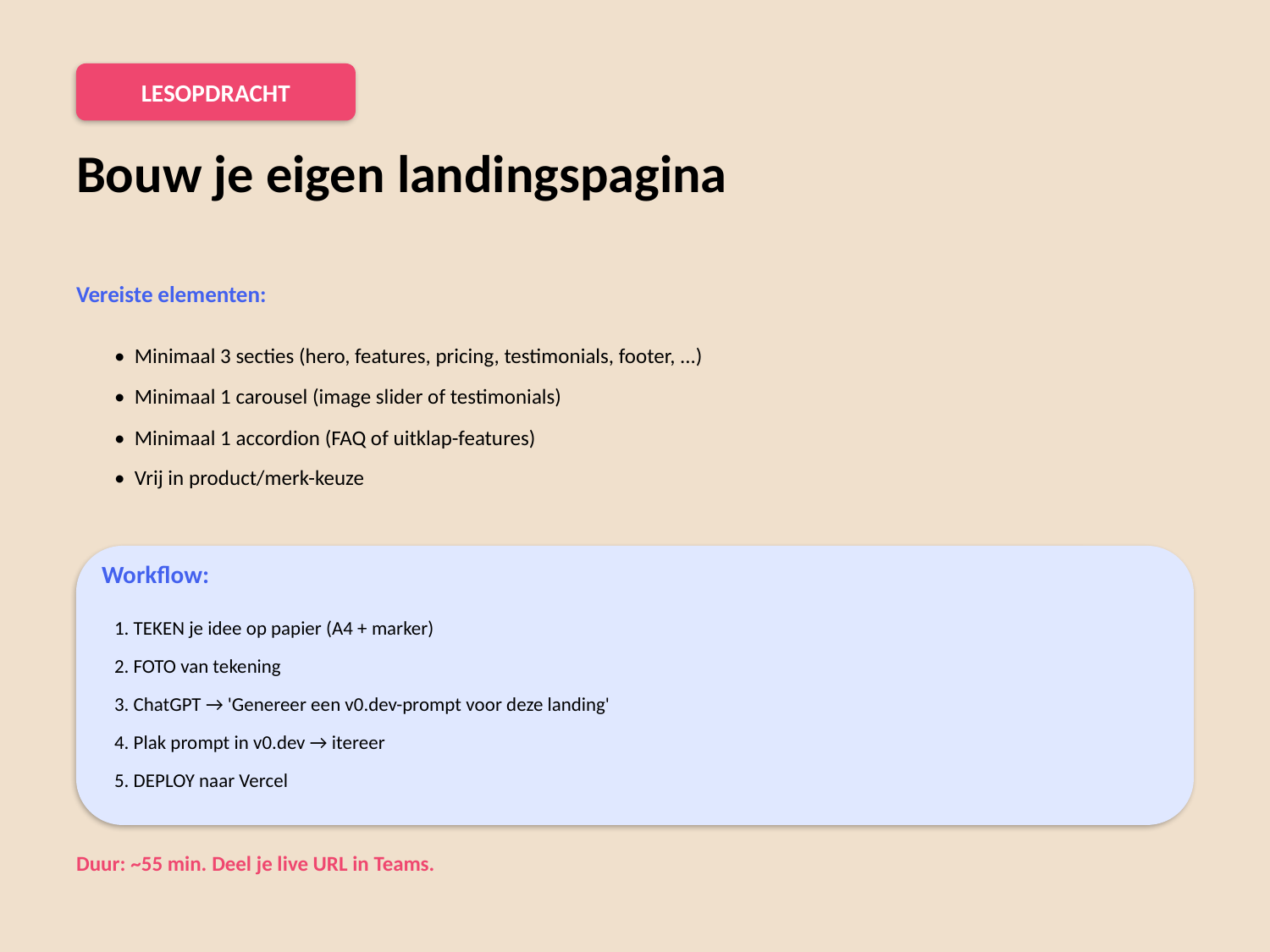

LESOPDRACHT
Bouw je eigen landingspagina
Vereiste elementen:
•  Minimaal 3 secties (hero, features, pricing, testimonials, footer, ...)
•  Minimaal 1 carousel (image slider of testimonials)
•  Minimaal 1 accordion (FAQ of uitklap-features)
•  Vrij in product/merk-keuze

Workflow:
1. TEKEN je idee op papier (A4 + marker)
2. FOTO van tekening
3. ChatGPT → 'Genereer een v0.dev-prompt voor deze landing'
4. Plak prompt in v0.dev → itereer
5. DEPLOY naar Vercel
Duur: ~55 min. Deel je live URL in Teams.